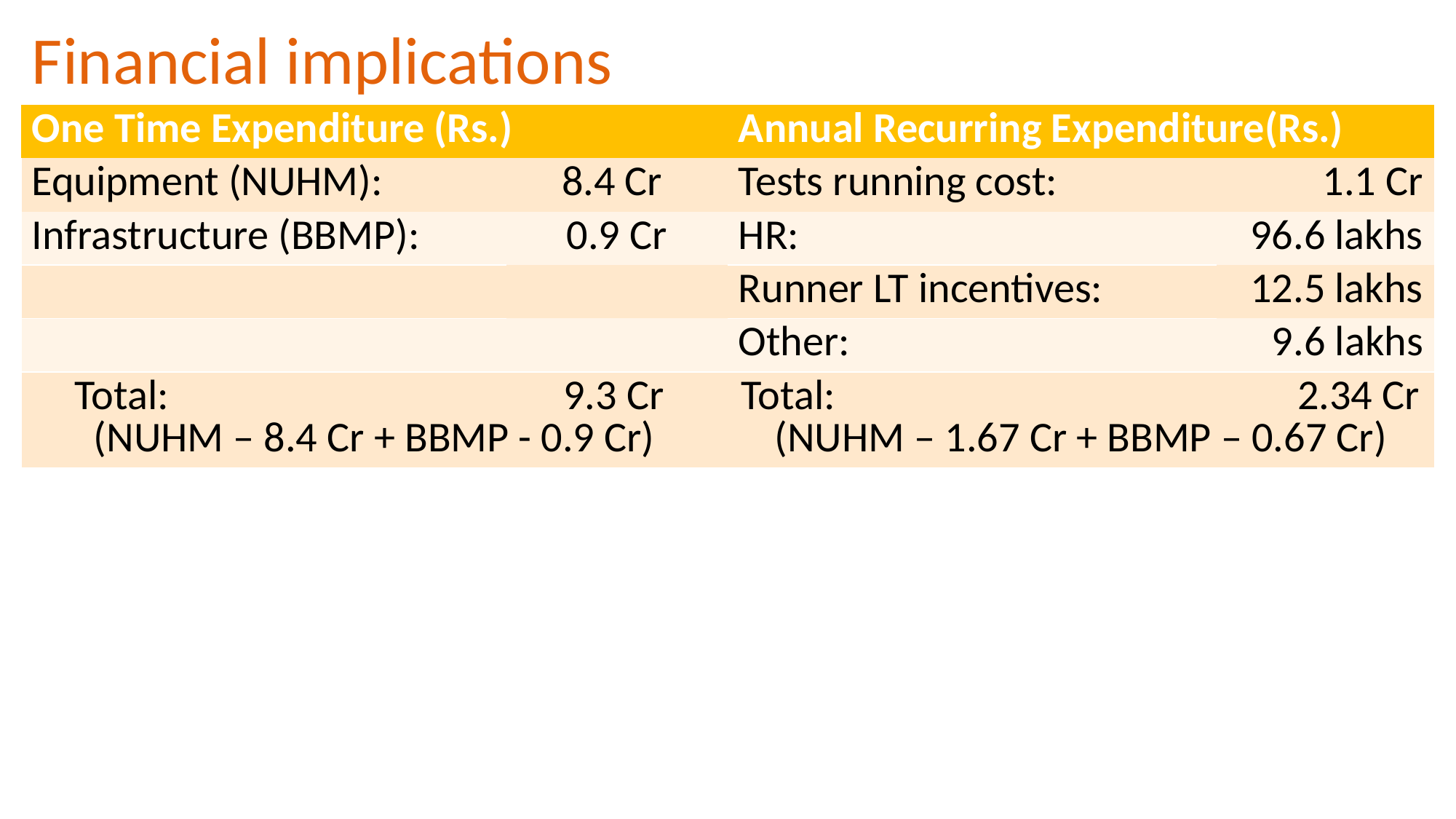

# Financial implications
| One Time Expenditure (Rs.) |  | Annual Recurring Expenditure(Rs.) |  |
| --- | --- | --- | --- |
| Equipment (NUHM): | 8.4 Cr | Tests running cost: | 1.1 Cr |
| Infrastructure (BBMP): | 0.9 Cr | HR: | 96.6 lakhs |
|  |  | Runner LT incentives: | 12.5 lakhs |
|  |  | Other: | 9.6 lakhs |
| Total: 9.3 Cr (NUHM – 8.4 Cr + BBMP - 0.9 Cr) |  | Total: 2.34 Cr (NUHM – 1.67 Cr + BBMP – 0.67 Cr) |  |